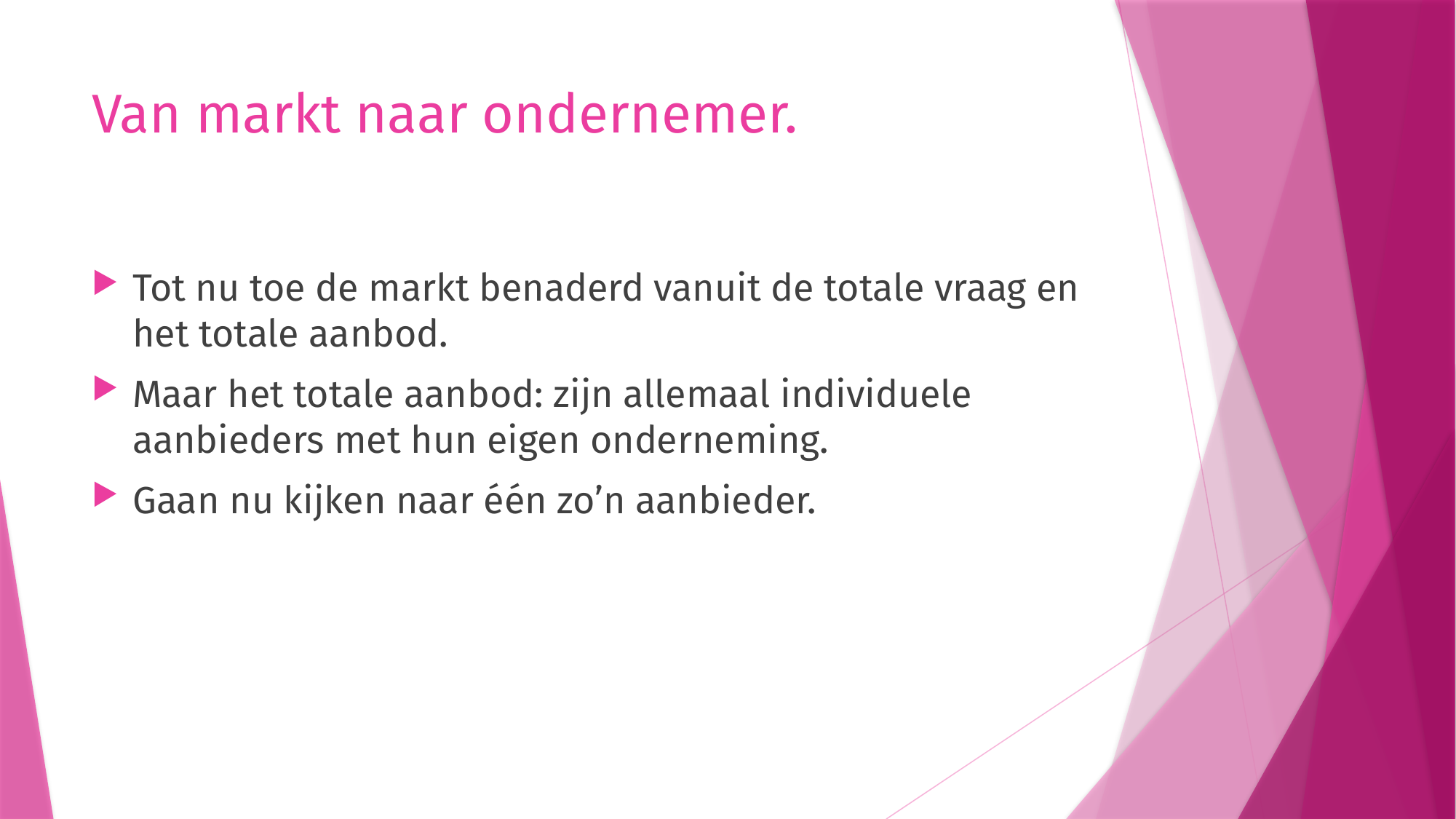

# Van markt naar ondernemer.
Tot nu toe de markt benaderd vanuit de totale vraag en het totale aanbod.
Maar het totale aanbod: zijn allemaal individuele aanbieders met hun eigen onderneming.
Gaan nu kijken naar één zo’n aanbieder.